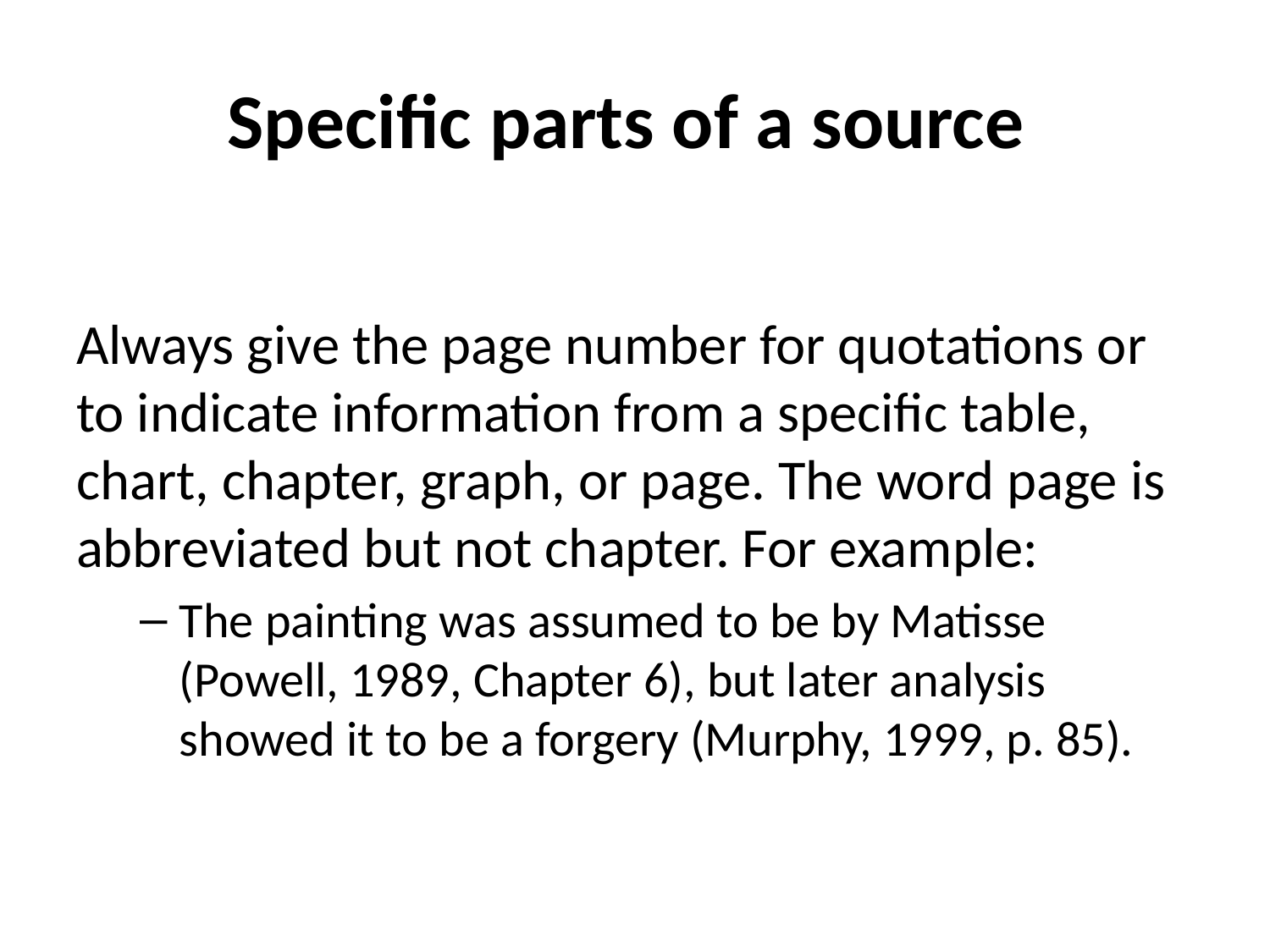

# Specific parts of a source

Always give the page number for quotations or to indicate information from a specific table, chart, chapter, graph, or page. The word page is abbreviated but not chapter. For example:
The painting was assumed to be by Matisse (Powell, 1989, Chapter 6), but later analysis showed it to be a forgery (Murphy, 1999, p. 85).